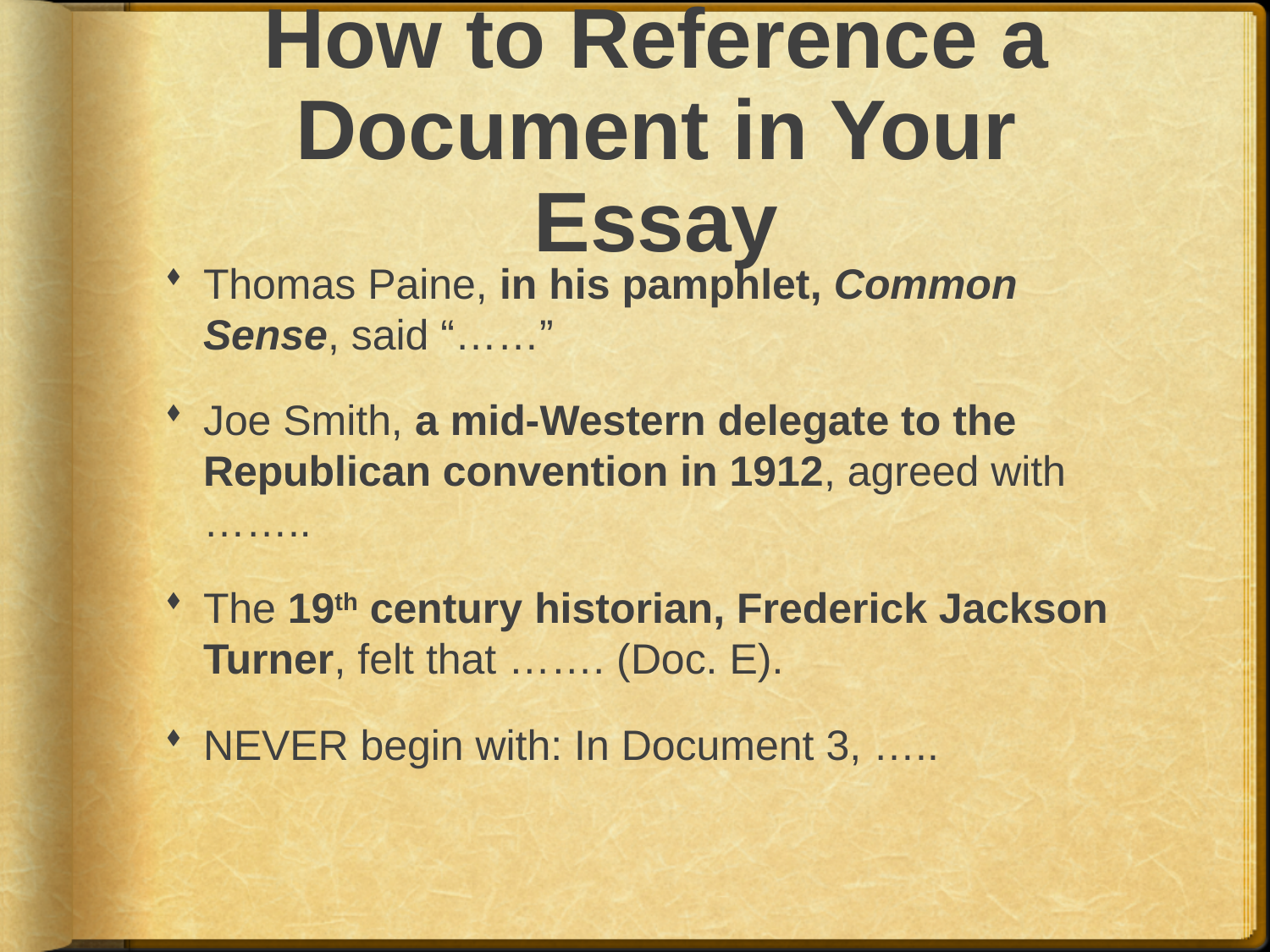

# How to Reference a Document in Your Essay
Thomas Paine, in his pamphlet, Common Sense, said “……”
Joe Smith, a mid-Western delegate to the Republican convention in 1912, agreed with ……..
The 19th century historian, Frederick Jackson Turner, felt that ……. (Doc. E).
NEVER begin with: In Document 3, …..